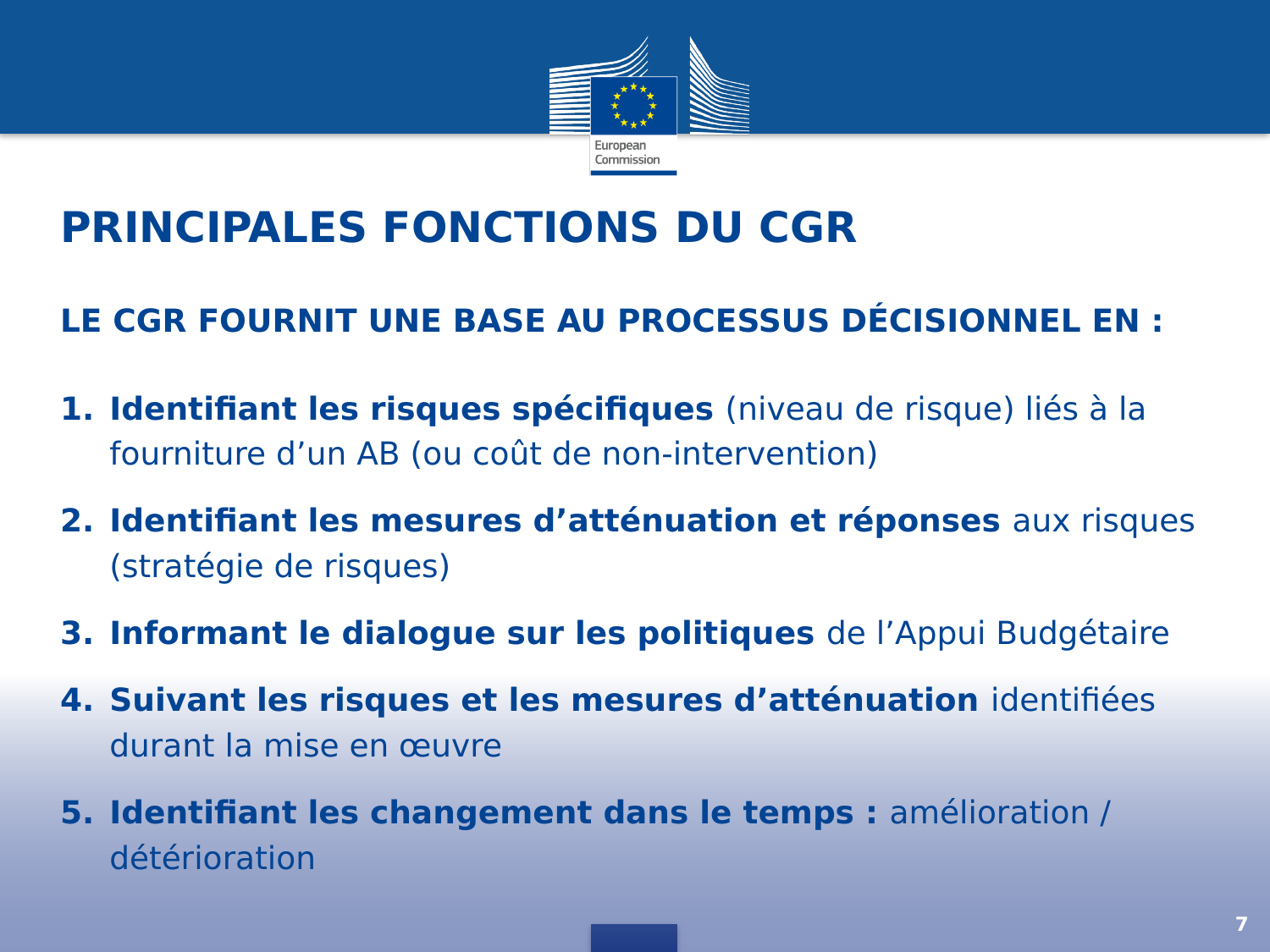

# Principales fonctions du CGR
Le CGR fournit une base au processus décisionnel en :
Identifiant les risques spécifiques (niveau de risque) liés à la fourniture d’un AB (ou coût de non-intervention)
Identifiant les mesures d’atténuation et réponses aux risques (stratégie de risques)
Informant le dialogue sur les politiques de l’Appui Budgétaire
Suivant les risques et les mesures d’atténuation identifiées durant la mise en œuvre
Identifiant les changement dans le temps : amélioration / détérioration

7